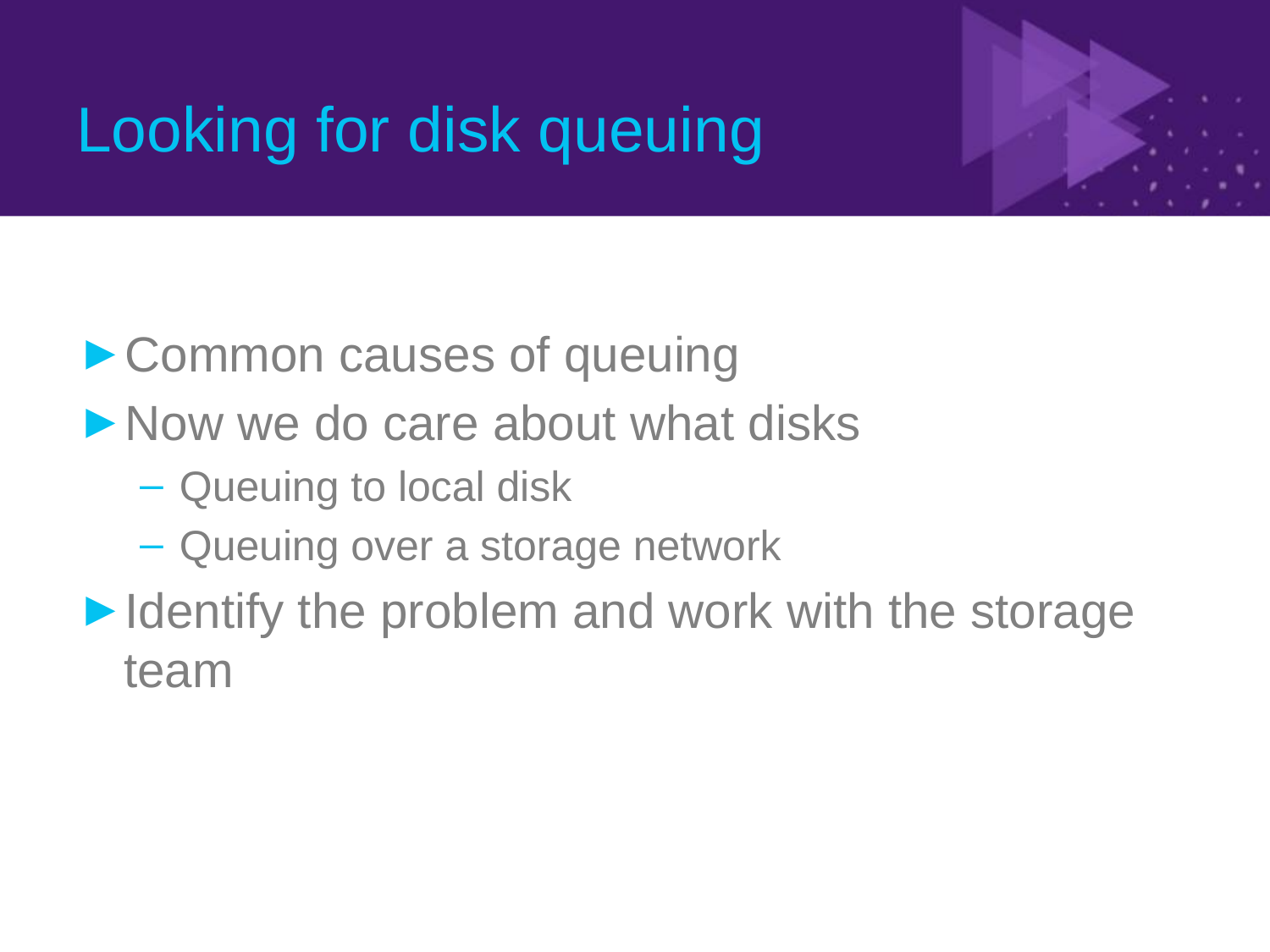

# Looking for disk queuing
Common causes of queuing
Now we do care about what disks
Queuing to local disk
Queuing over a storage network
Identify the problem and work with the storage team